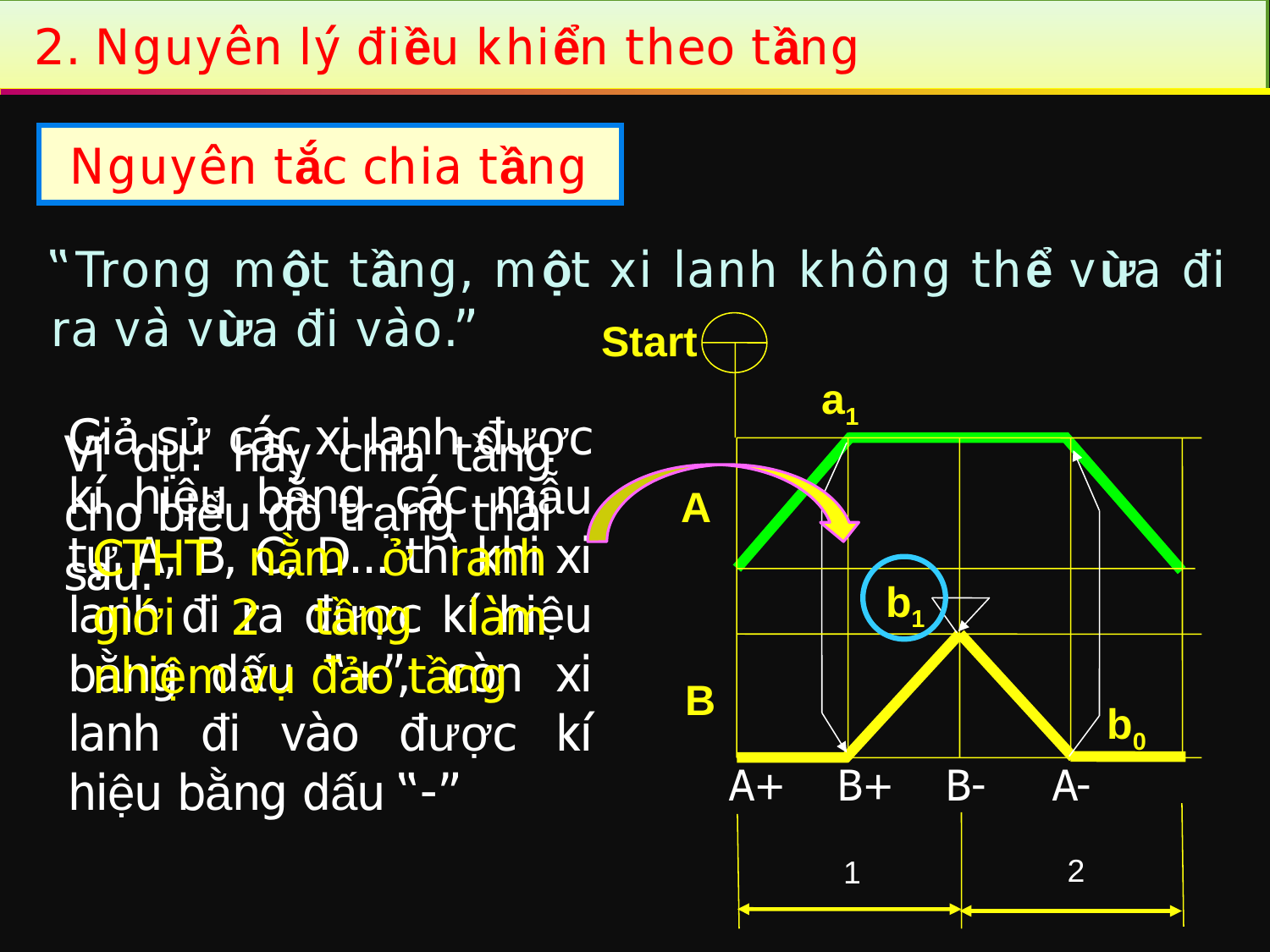

2. Nguyên lý điều khiển theo tầng
Nguyên tắc chia tầng
“Trong một tầng, một xi lanh không thể vừa đi ra và vừa đi vào.”

Start

a1

A

b1

B
b0

Giả sử các xi lanh được kí hiệu bằng các mẫu tự A, B, C, D… thì khi xi lanh đi ra được kí hiệu bằng dấu “+”, còn xi lanh đi vào được kí hiệu bằng dấu “-”
Ví dụ: hãy chia tầng cho biểu đồ trạng thái sau.

CTHT nằm ở ranh giới 2 tầng làm nhiệm vụ đảo tầng

A+    B+    B-     A-

2
1